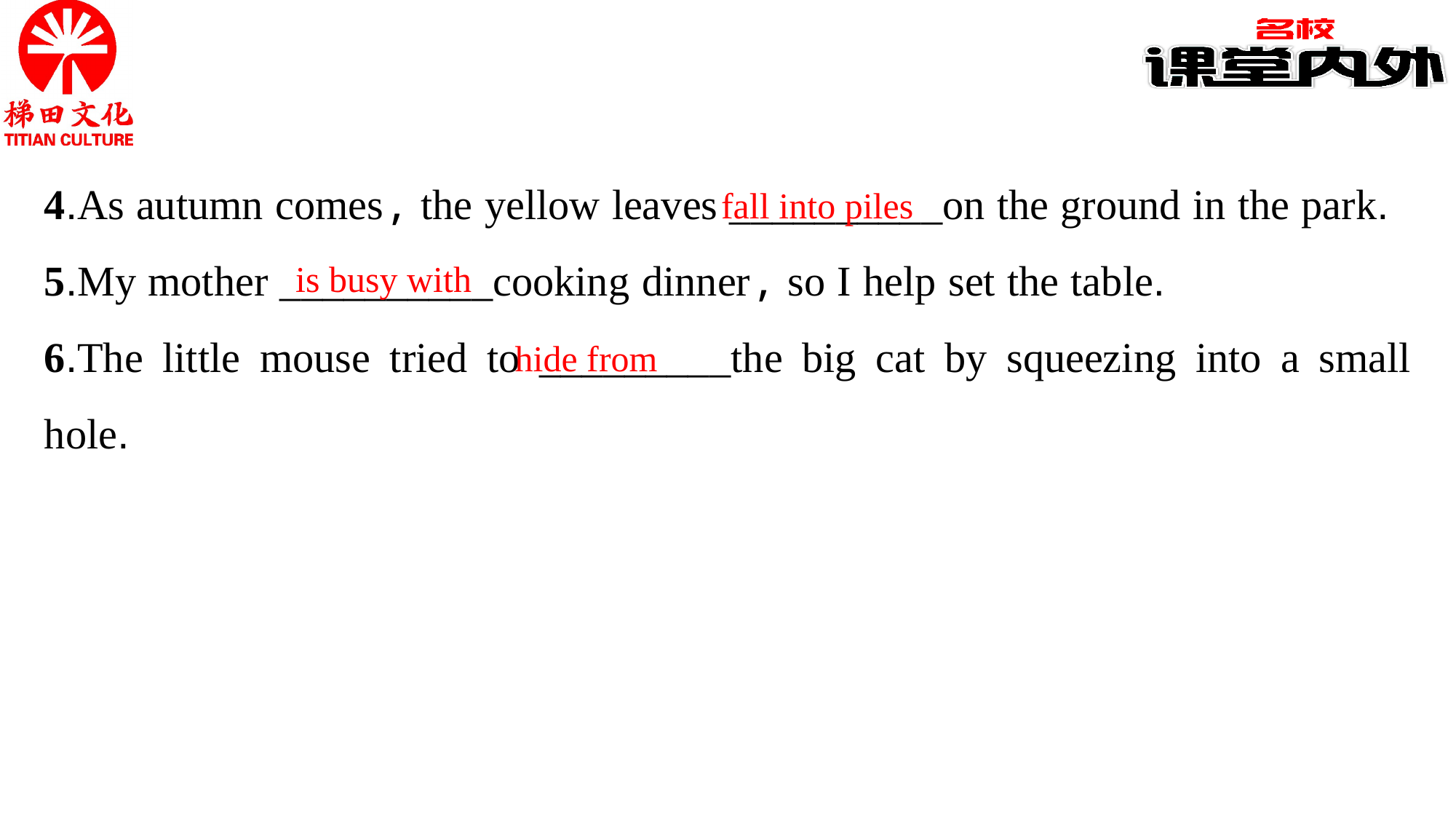

4.As autumn comes, the yellow leaves __________on the ground in the park.
5.My mother __________cooking dinner, so I help set the table.
6.The little mouse tried to _________the big cat by squeezing into a small hole.
fall into piles
is busy with
hide from